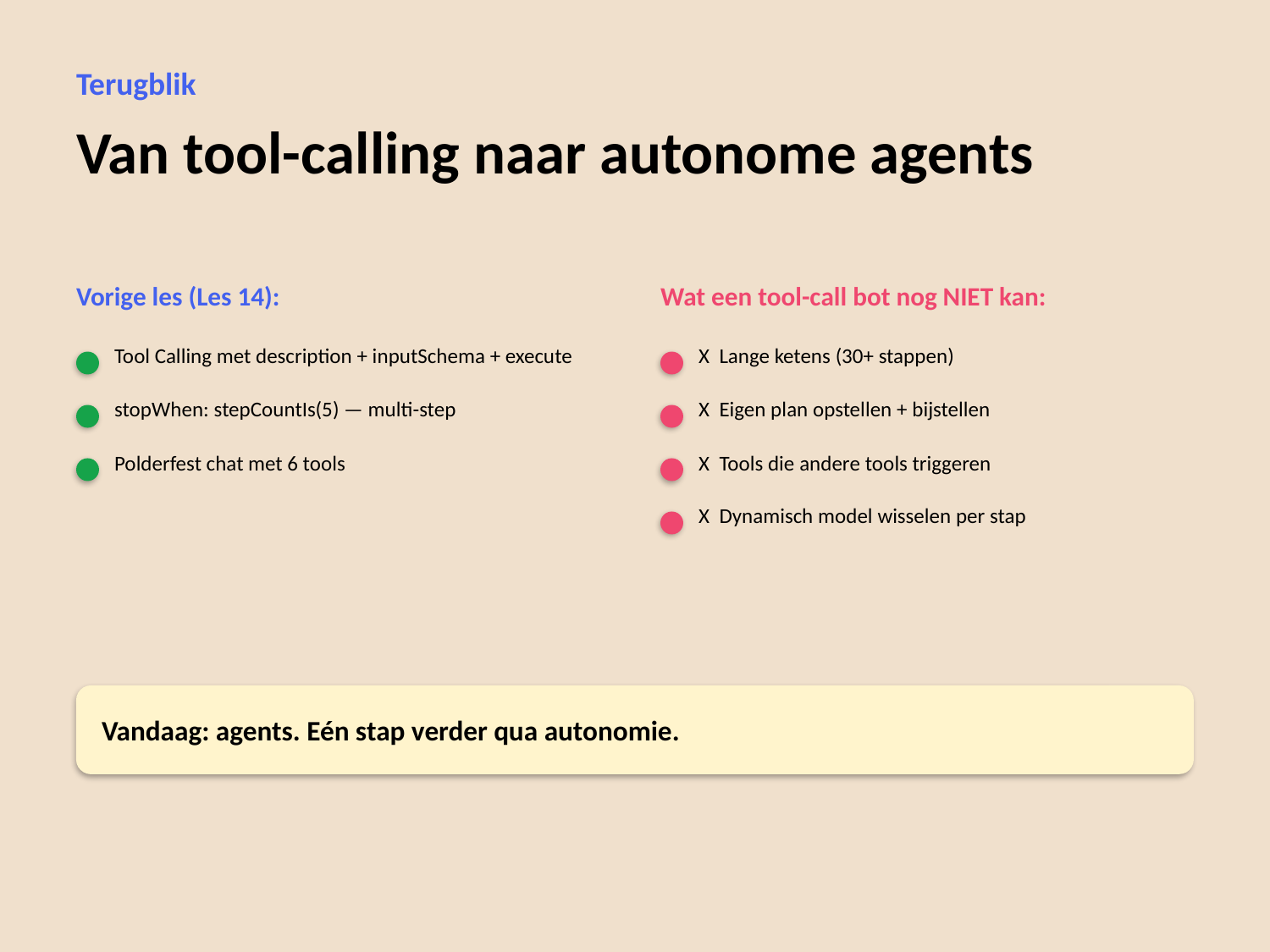

Terugblik
Van tool-calling naar autonome agents
Vorige les (Les 14):
Wat een tool-call bot nog NIET kan:
Tool Calling met description + inputSchema + execute
X  Lange ketens (30+ stappen)

stopWhen: stepCountIs(5) — multi-step
X  Eigen plan opstellen + bijstellen

Polderfest chat met 6 tools
X  Tools die andere tools triggeren

X  Dynamisch model wisselen per stap

Vandaag: agents. Eén stap verder qua autonomie.